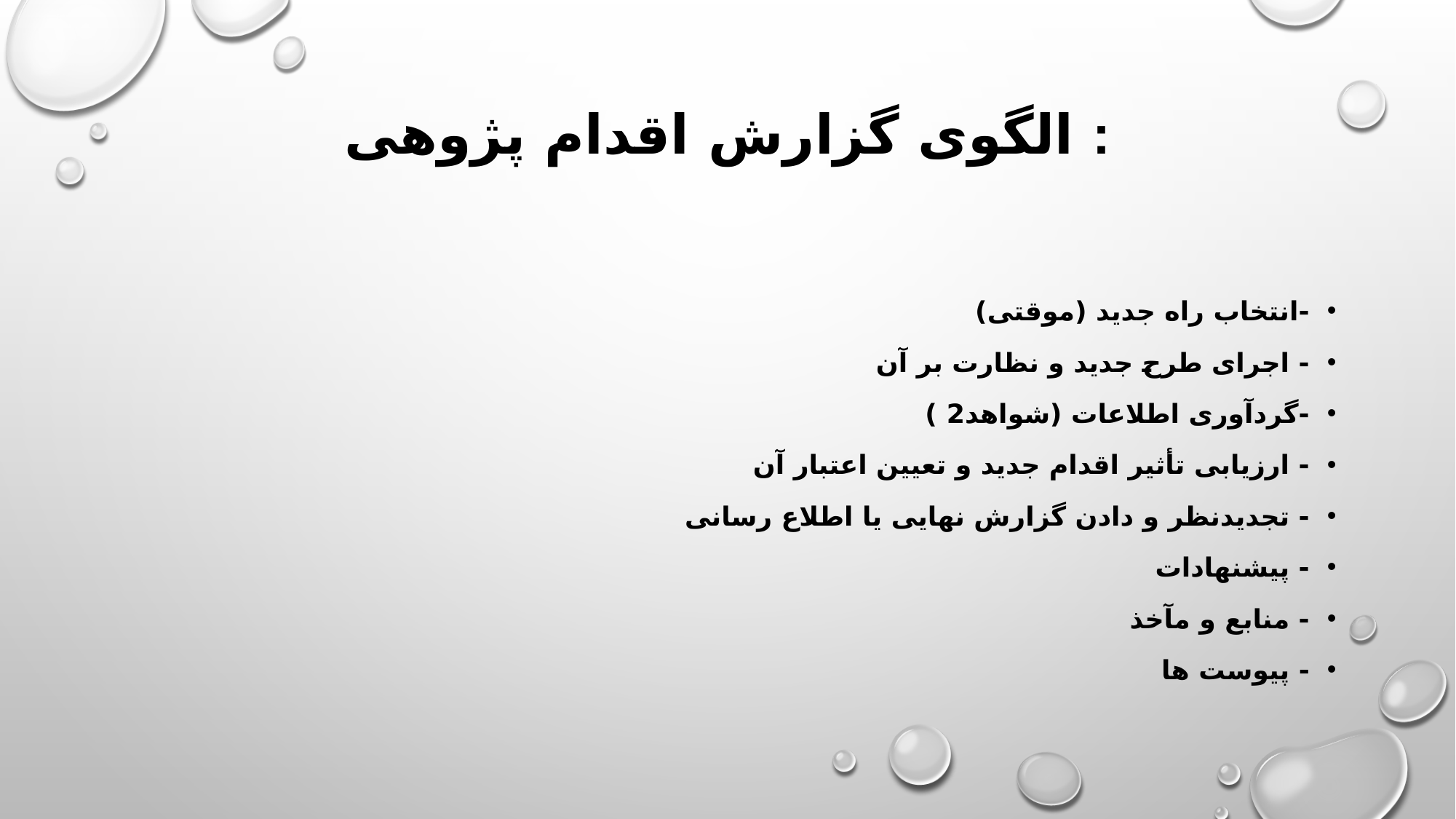

# الگوی گزارش اقدام پژوهی :
-انتخاب راه جدید (موقتی)
- اجرای طرح جدید و نظارت بر آن
-گردآوری اطلاعات (شواهد2 )
- ارزیابی تأثیر اقدام جدید و تعیین اعتبار آن
- تجدیدنظر و دادن گزارش نهایی یا اطلاع رسانی
- پیشنهادات
- منابع و مآخذ
- پیوست ها